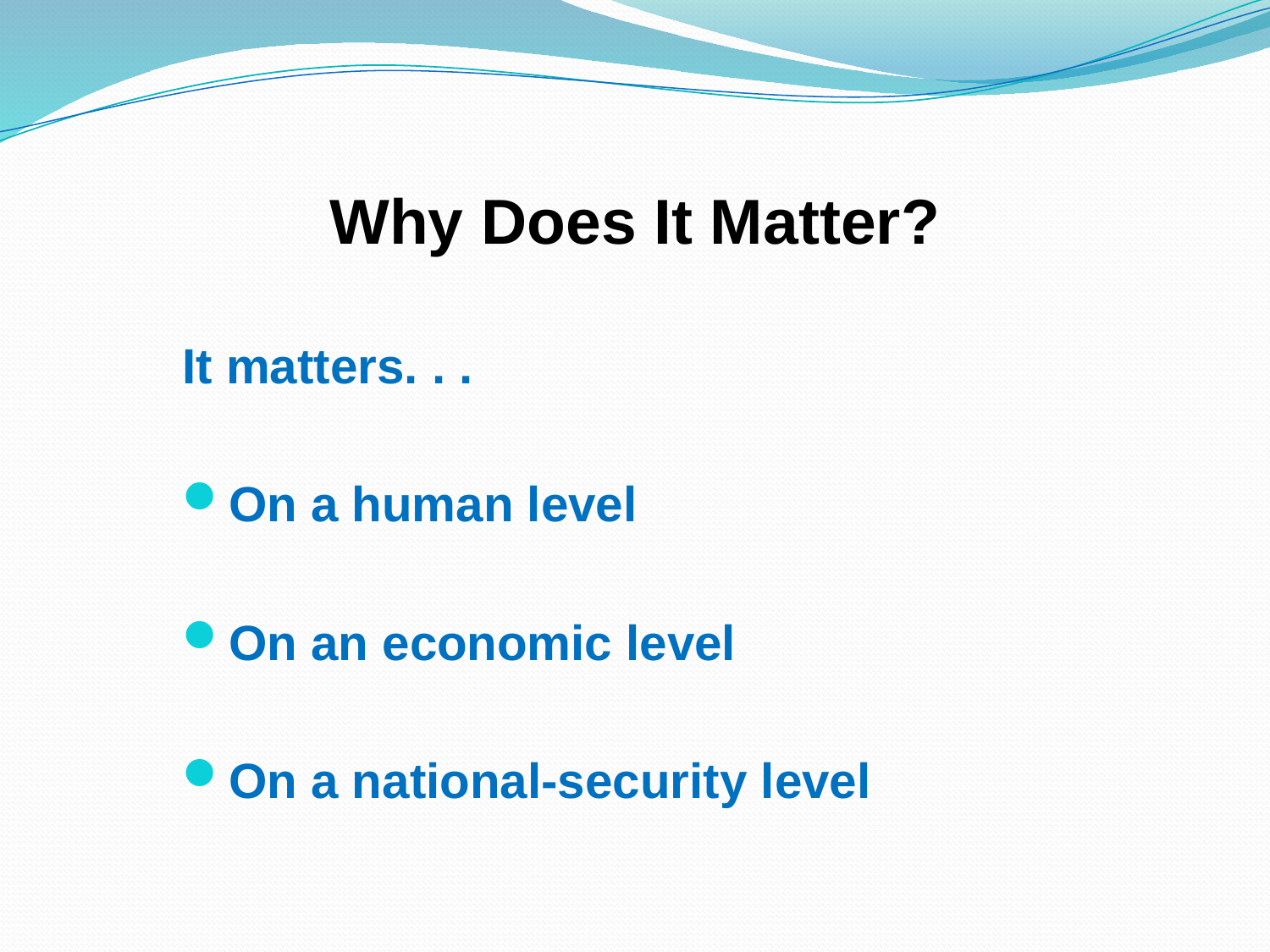

# Why Does It Matter?
It matters. . .

On a human level

On an economic level

On a national-security level